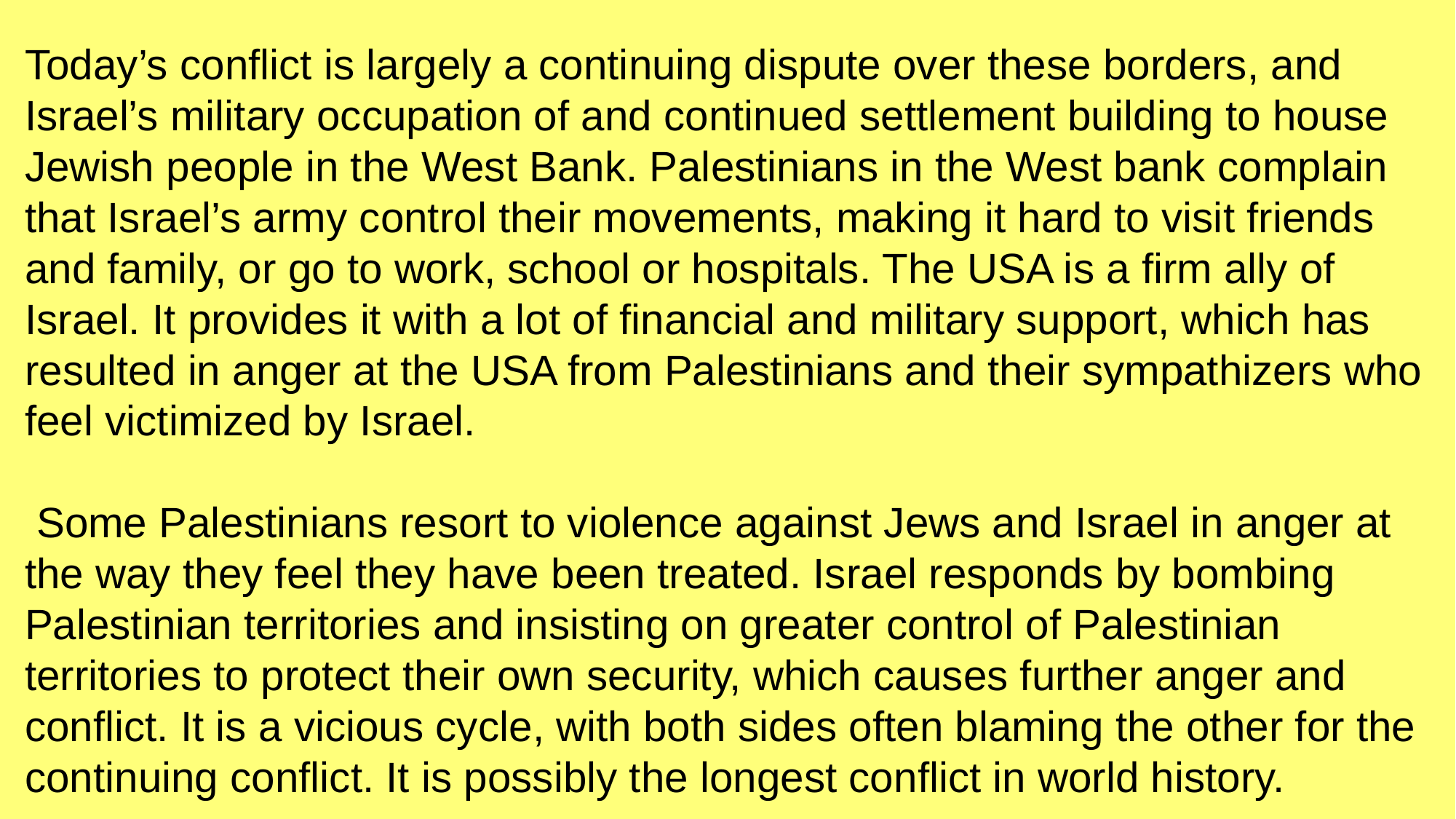

Today’s conflict is largely a continuing dispute over these borders, and Israel’s military occupation of and continued settlement building to house Jewish people in the West Bank. Palestinians in the West bank complain that Israel’s army control their movements, making it hard to visit friends and family, or go to work, school or hospitals. The USA is a firm ally of Israel. It provides it with a lot of financial and military support, which has resulted in anger at the USA from Palestinians and their sympathizers who feel victimized by Israel.

 Some Palestinians resort to violence against Jews and Israel in anger at the way they feel they have been treated. Israel responds by bombing Palestinian territories and insisting on greater control of Palestinian territories to protect their own security, which causes further anger and conflict. It is a vicious cycle, with both sides often blaming the other for the continuing conflict. It is possibly the longest conflict in world history.